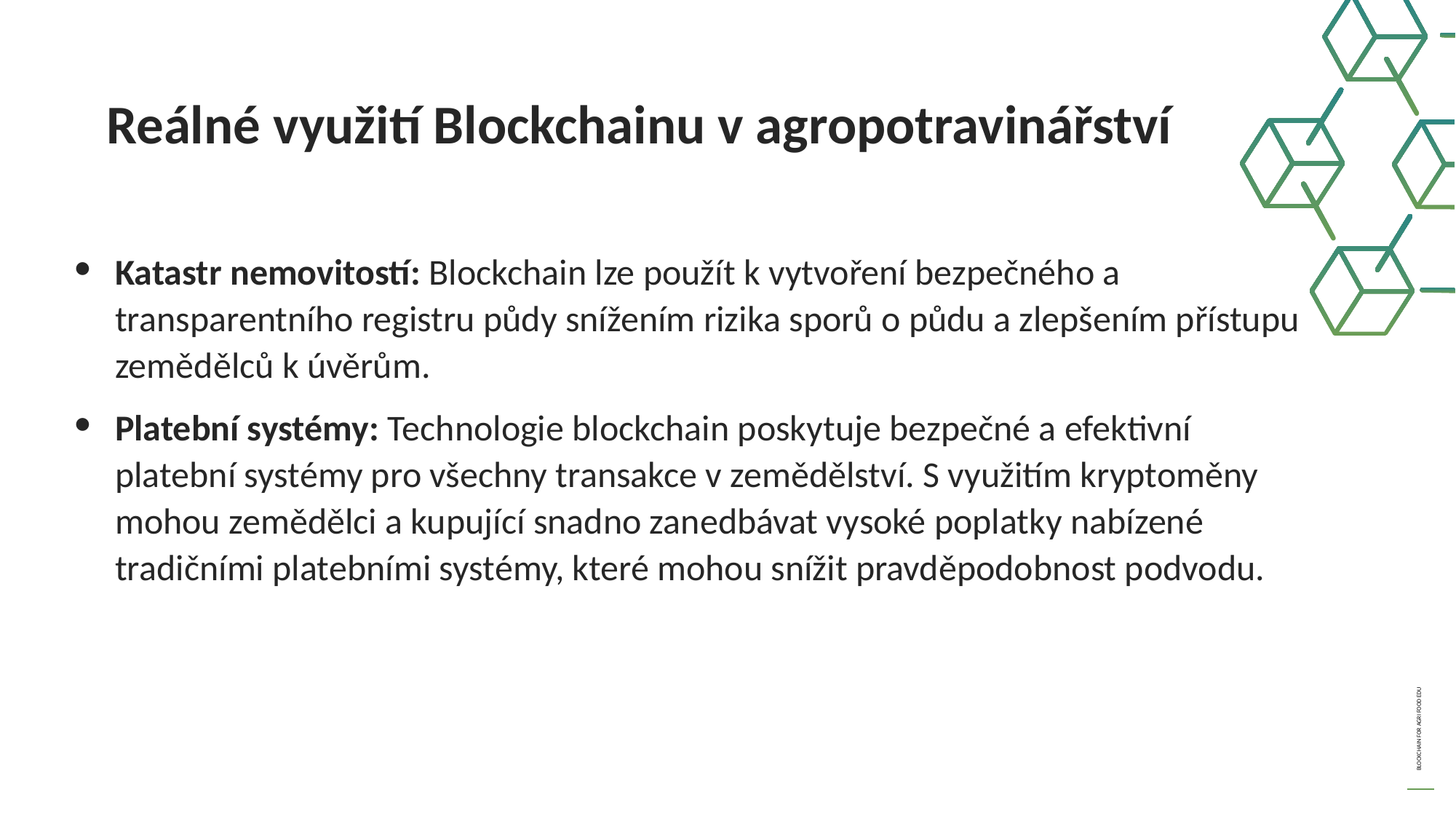

Reálné využití Blockchainu v agropotravinářství
Katastr nemovitostí: Blockchain lze použít k vytvoření bezpečného a transparentního registru půdy snížením rizika sporů o půdu a zlepšením přístupu zemědělců k úvěrům.
Platební systémy: Technologie blockchain poskytuje bezpečné a efektivní platební systémy pro všechny transakce v zemědělství. S využitím kryptoměny mohou zemědělci a kupující snadno zanedbávat vysoké poplatky nabízené tradičními platebními systémy, které mohou snížit pravděpodobnost podvodu.